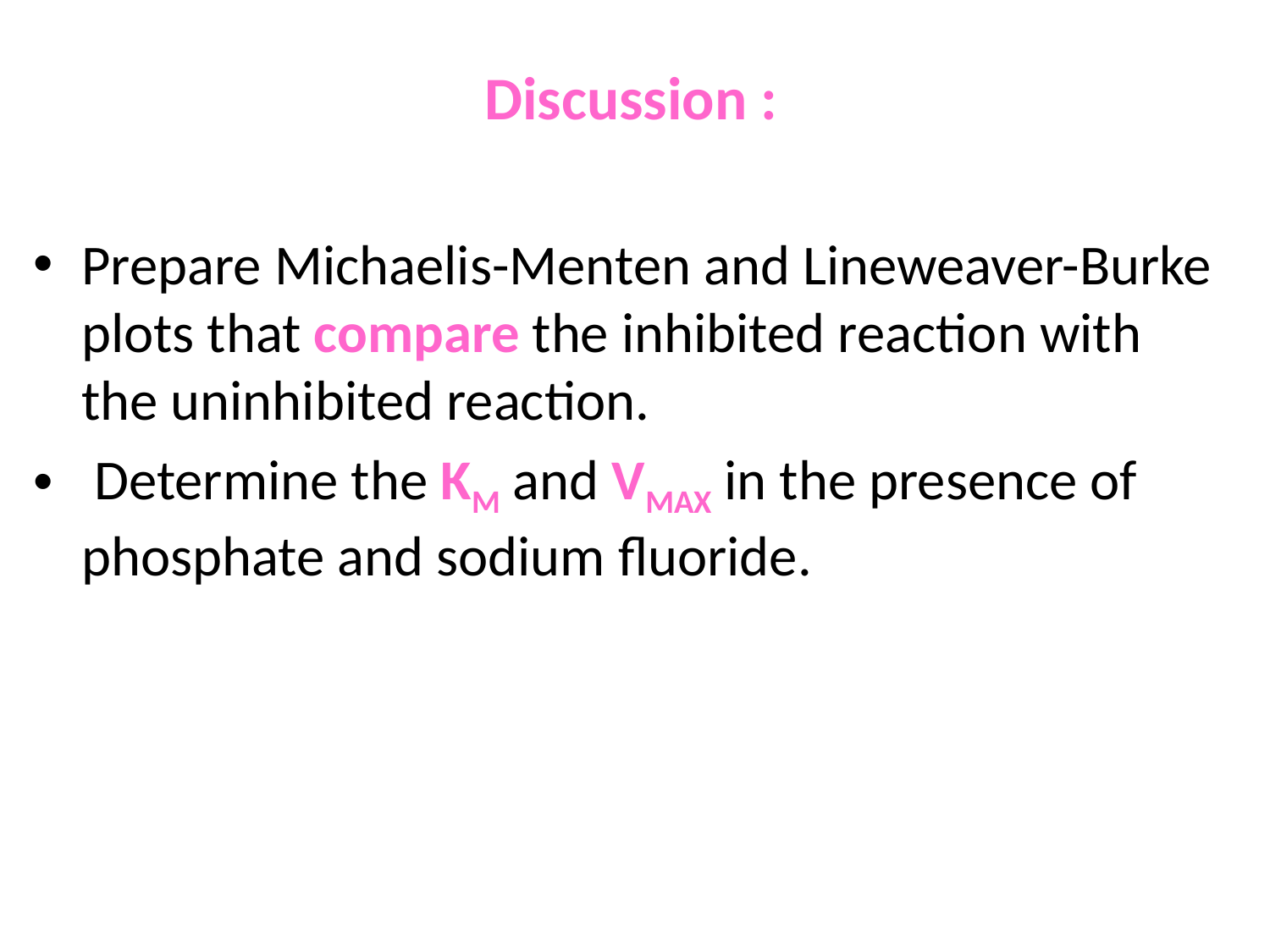

Discussion :
Prepare Michaelis-Menten and Lineweaver-Burke plots that compare the inhibited reaction with the uninhibited reaction.
 Determine the KM and VMAX in the presence of phosphate and sodium fluoride.